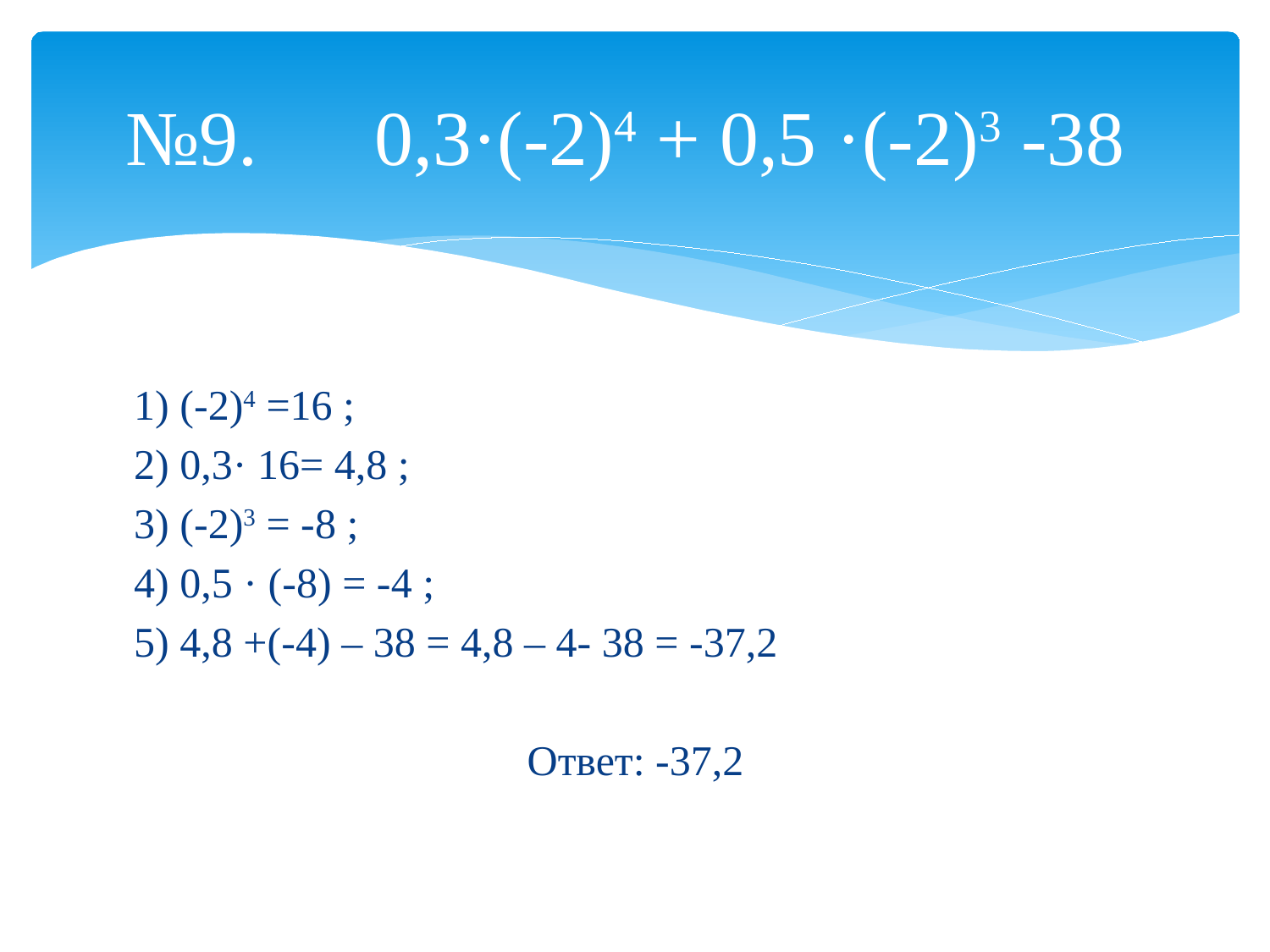

# №9.      0,3·(-2)4 + 0,5 ·(-2)3 -38

1) (-2)4 =16 ;
2) 0,3· 16= 4,8 ;
3) (-2)3 = -8 ;
4) 0,5 · (-8) = -4 ;
5) 4,8 +(-4) – 38 = 4,8 – 4- 38 = -37,2

Ответ: -37,2